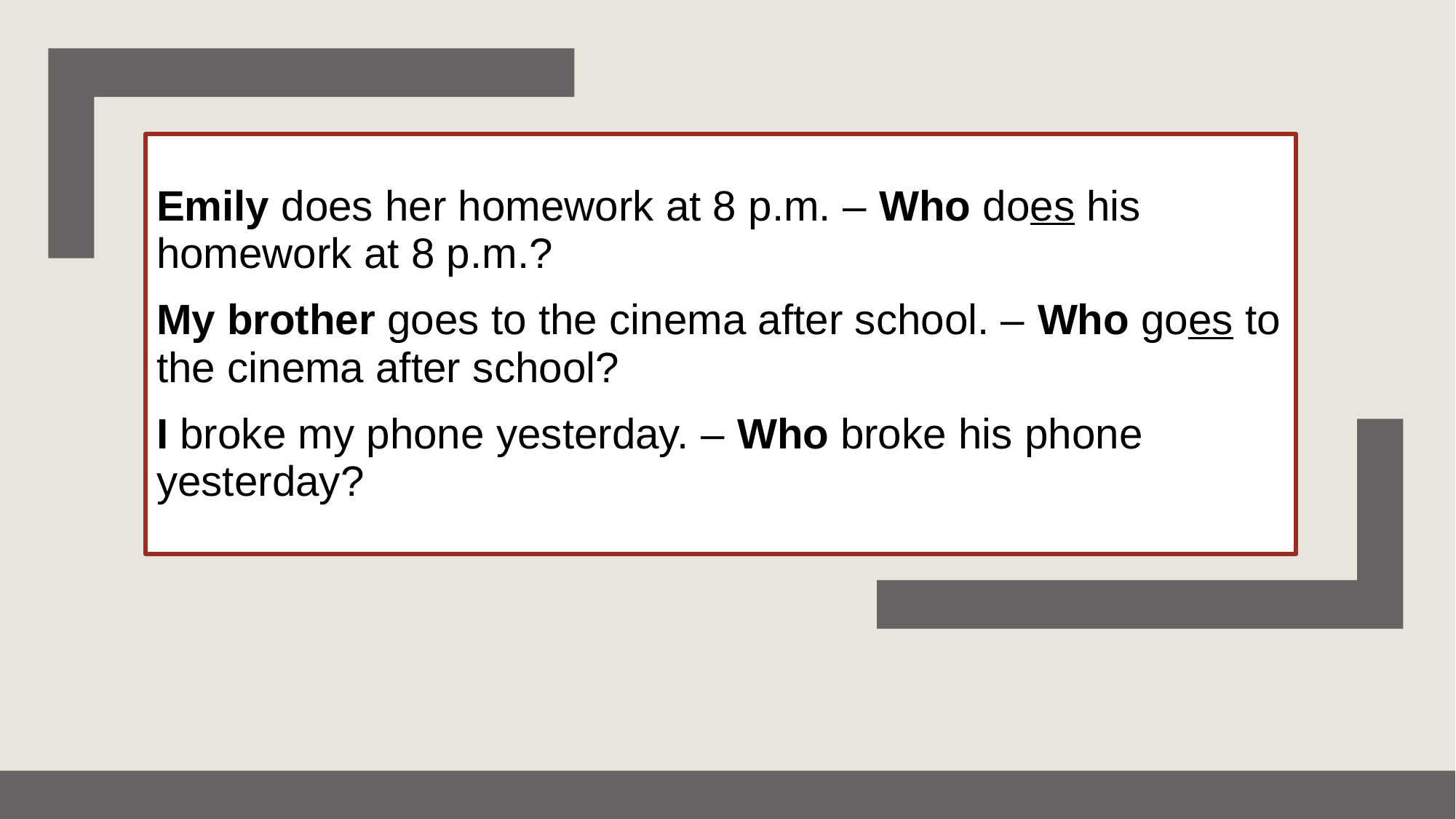

Emily does her homework at 8 p.m. – Who does his homework at 8 p.m.?
My brother goes to the cinema after school. – Who goes to the cinema after school?
I broke my phone yesterday. – Who broke his phone yesterday?